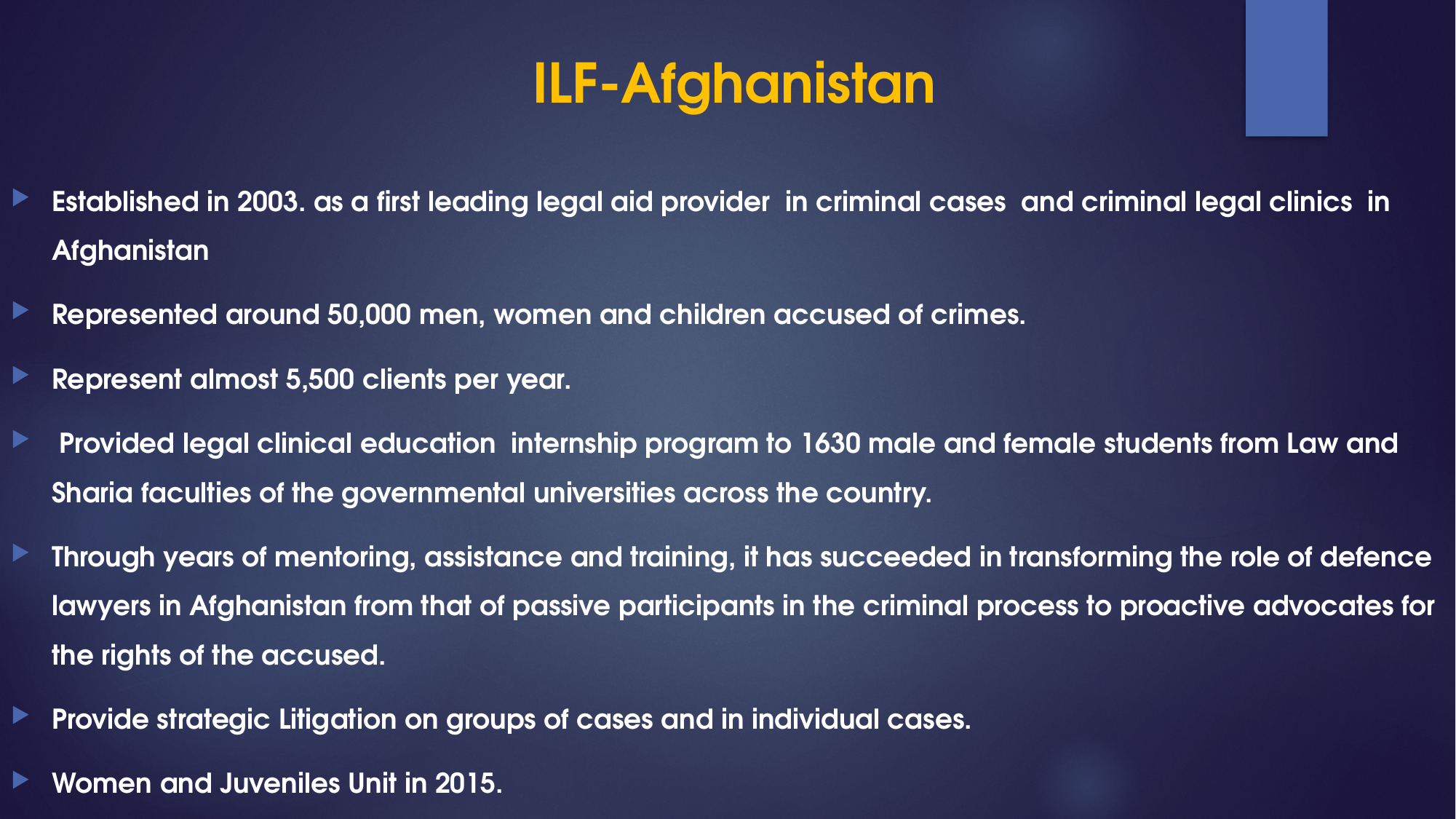

# ILF-Afghanistan
Established in 2003. as a first leading legal aid provider  in criminal cases  and criminal legal clinics  in Afghanistan
Represented around 50,000 men, women and children accused of crimes.
Represent almost 5,500 clients per year.
 Provided legal clinical education  internship program to 1630 male and female students from Law and Sharia faculties of the governmental universities across the country.
Through years of mentoring, assistance and training, it has succeeded in transforming the role of defence lawyers in Afghanistan from that of passive participants in the criminal process to proactive advocates for the rights of the accused.
Provide strategic Litigation on groups of cases and in individual cases.
Women and Juveniles Unit in 2015.